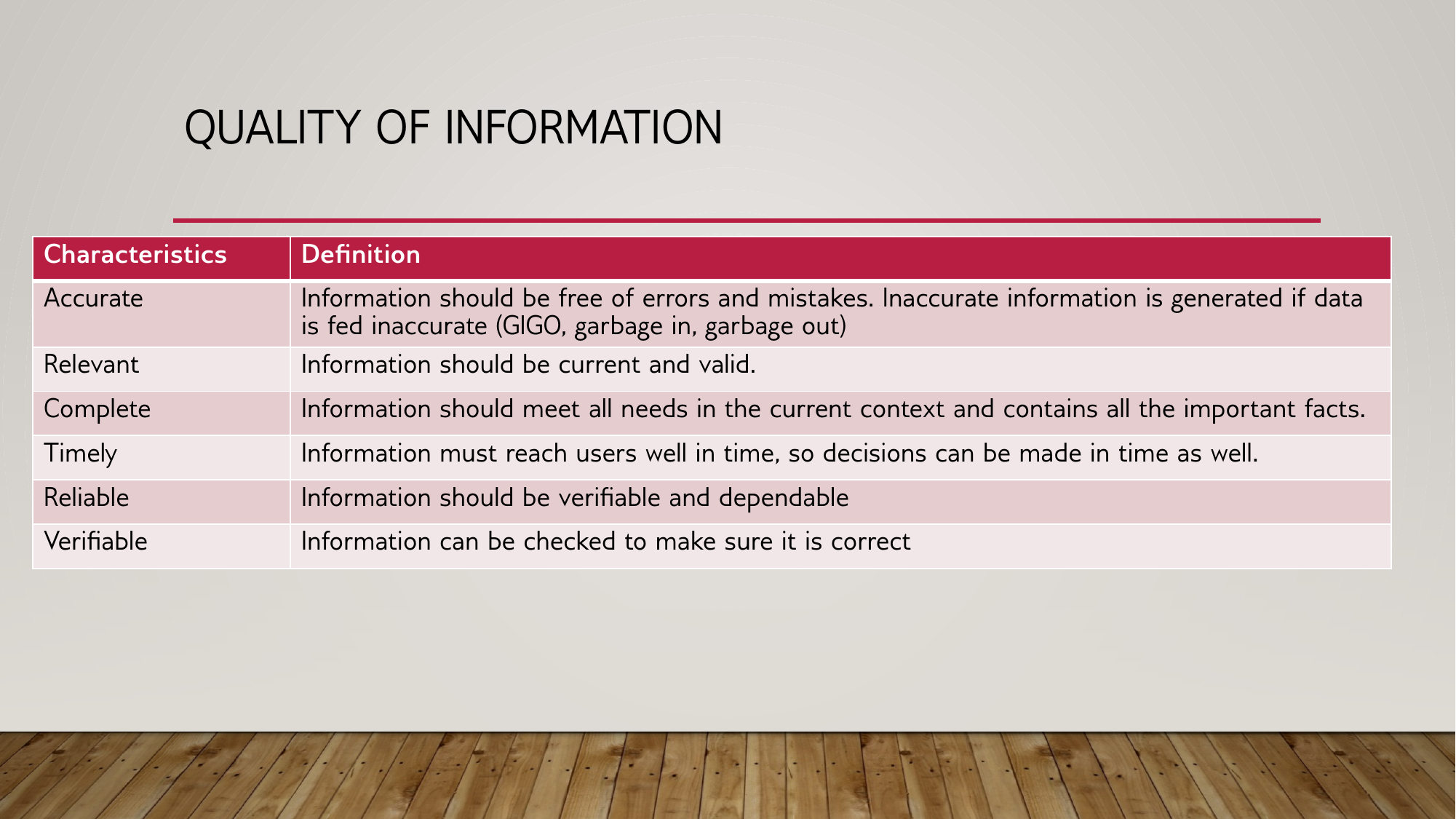

# Quality of information
| Characteristics | Definition |
| --- | --- |
| Accurate | Information should be free of errors and mistakes. Inaccurate information is generated if data is fed inaccurate (GIGO, garbage in, garbage out) |
| Relevant | Information should be current and valid. |
| Complete | Information should meet all needs in the current context and contains all the important facts. |
| Timely | Information must reach users well in time, so decisions can be made in time as well. |
| Reliable | Information should be verifiable and dependable |
| Verifiable | Information can be checked to make sure it is correct |